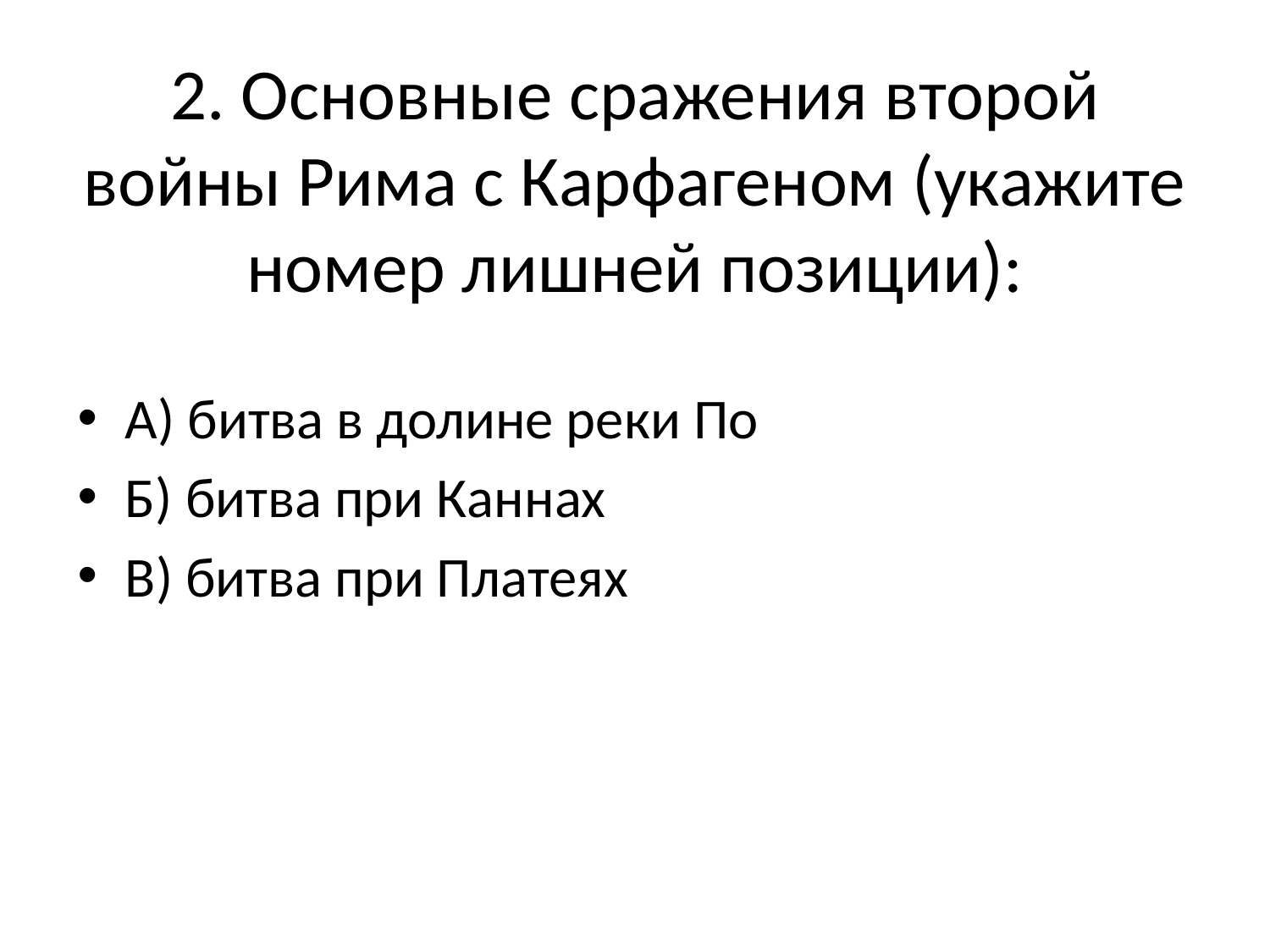

# 2. Основные сражения второй войны Рима с Карфагеном (укажите номер лишней позиции):
А) битва в долине реки По
Б) битва при Каннах
В) битва при Платеях